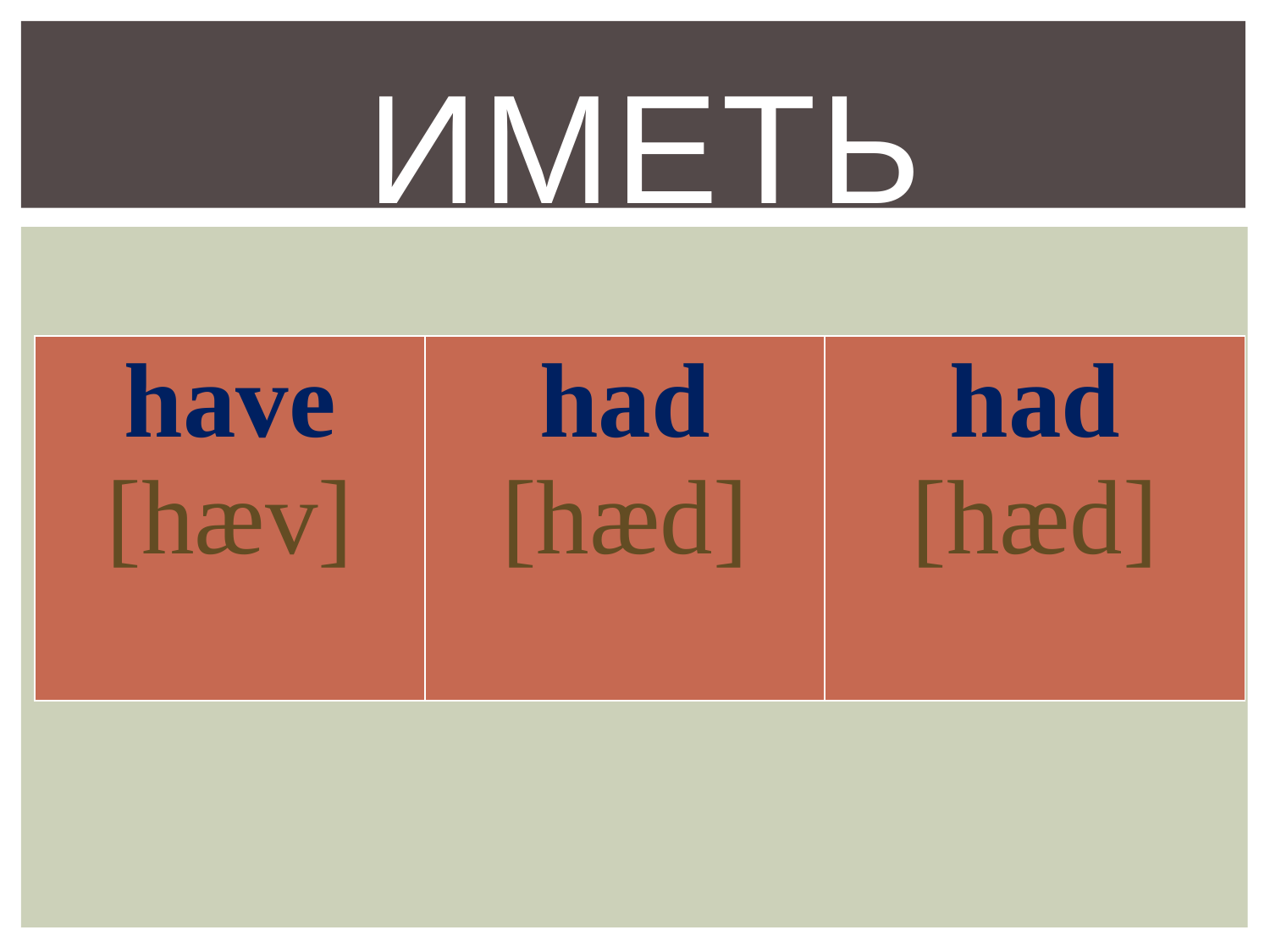

# иметь
| have [hæv] | had [hæd] | had [hæd] |
| --- | --- | --- |